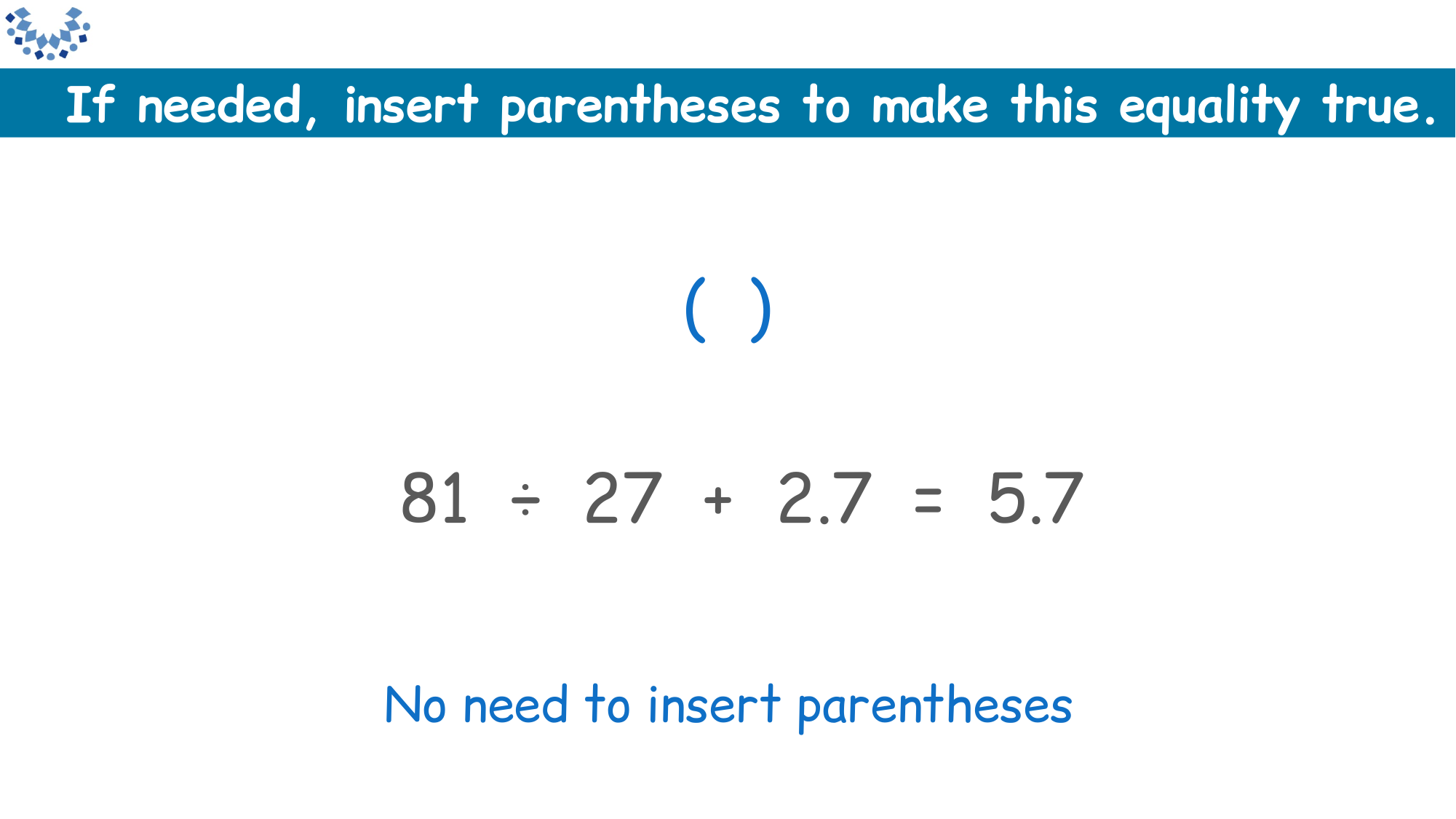

If needed, insert parentheses to make this equality true.
(  )
81  ÷  27  +  2.7  =  5.7
No need to insert parentheses